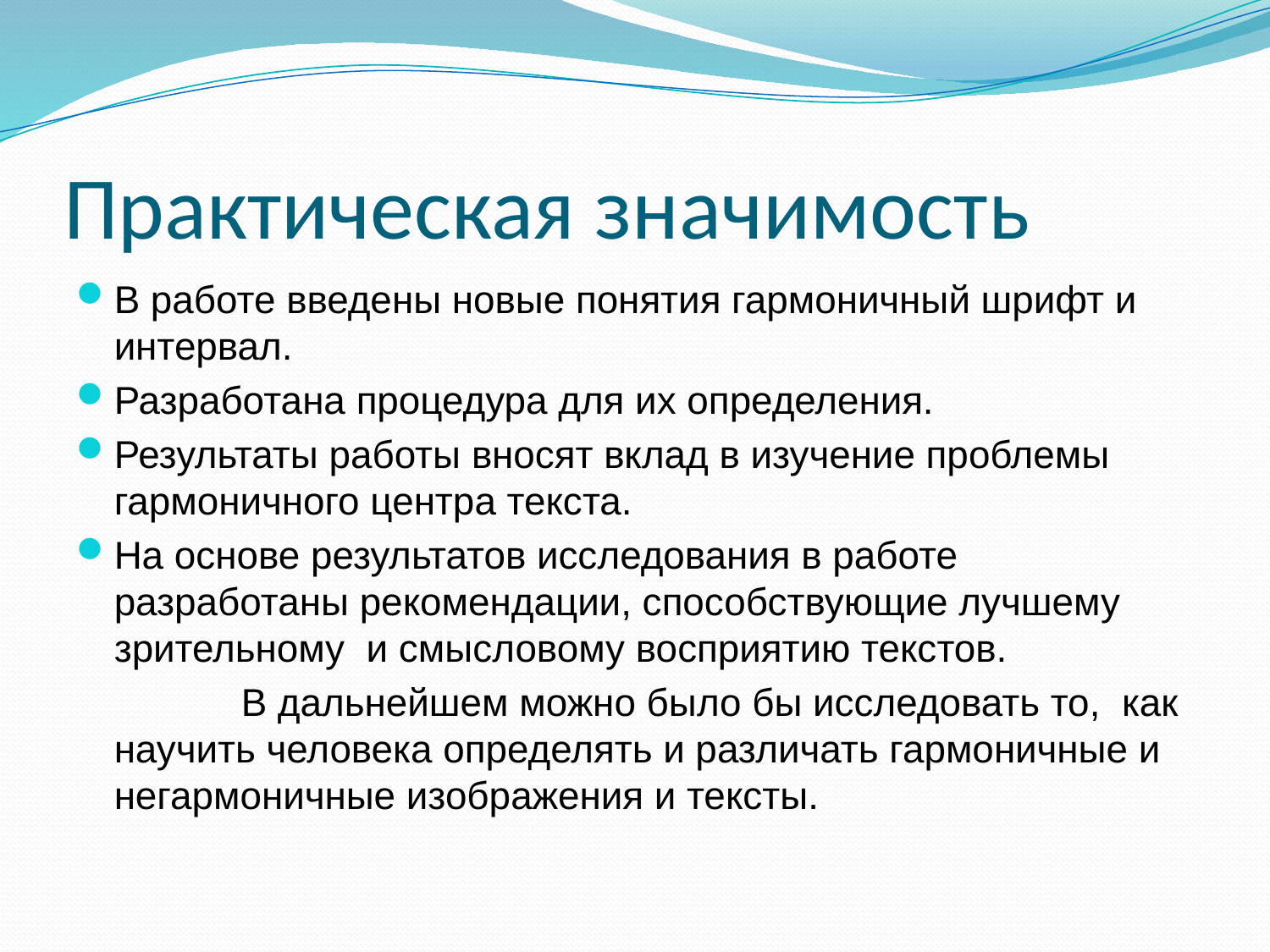

# Практическая значимость
В работе введены новые понятия гармоничный шрифт и интервал.
Разработана процедура для их определения.
Результаты работы вносят вклад в изучение проблемы гармоничного центра текста.
На основе результатов исследования в работе разработаны рекомендации, способствующие лучшему зрительному  и смысловому восприятию текстов.
		В дальнейшем можно было бы исследовать то,  как научить человека определять и различать гармоничные и негармоничные изображения и тексты.